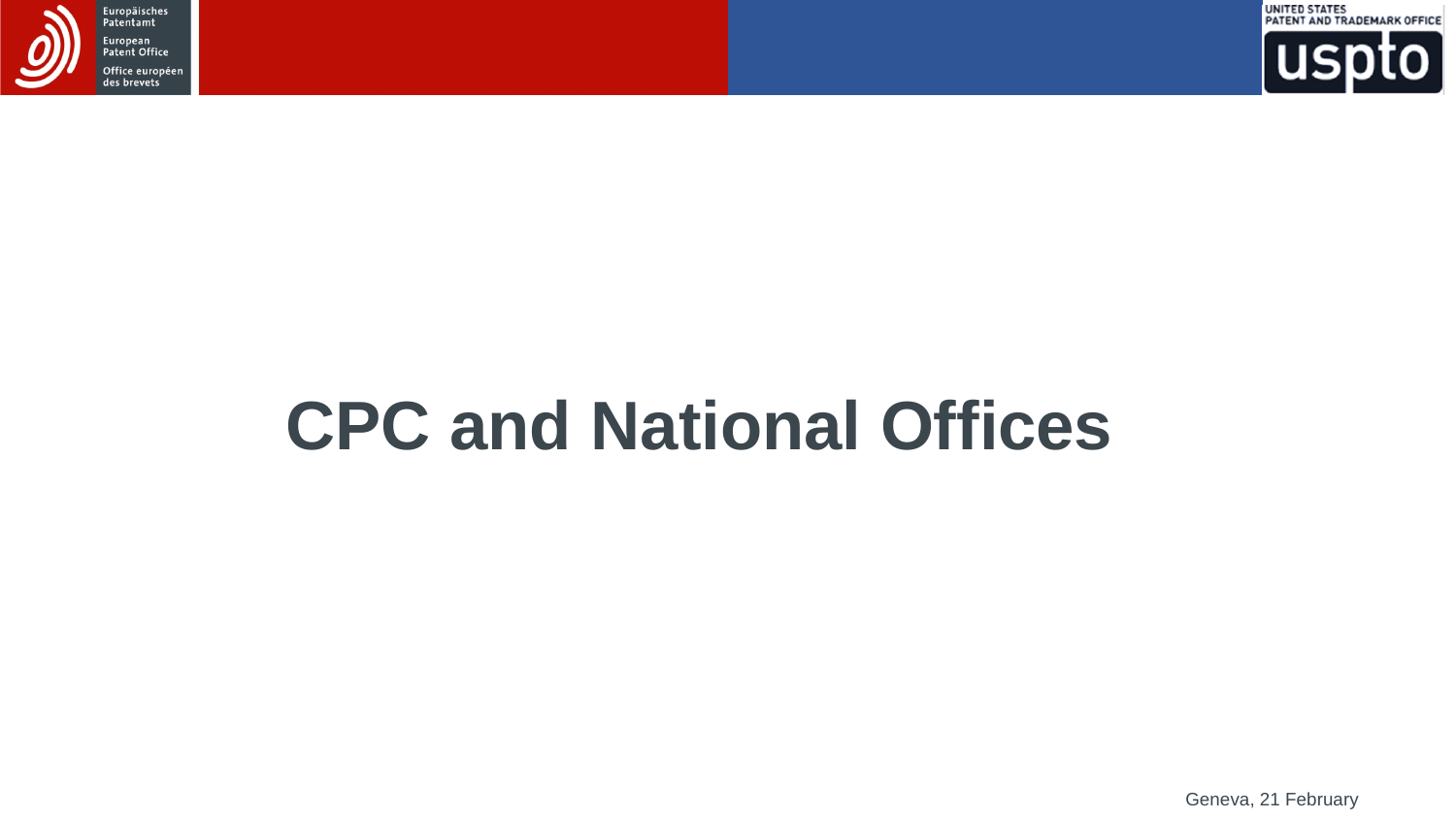

# CPC and National Offices
Geneva, 21 February 2017